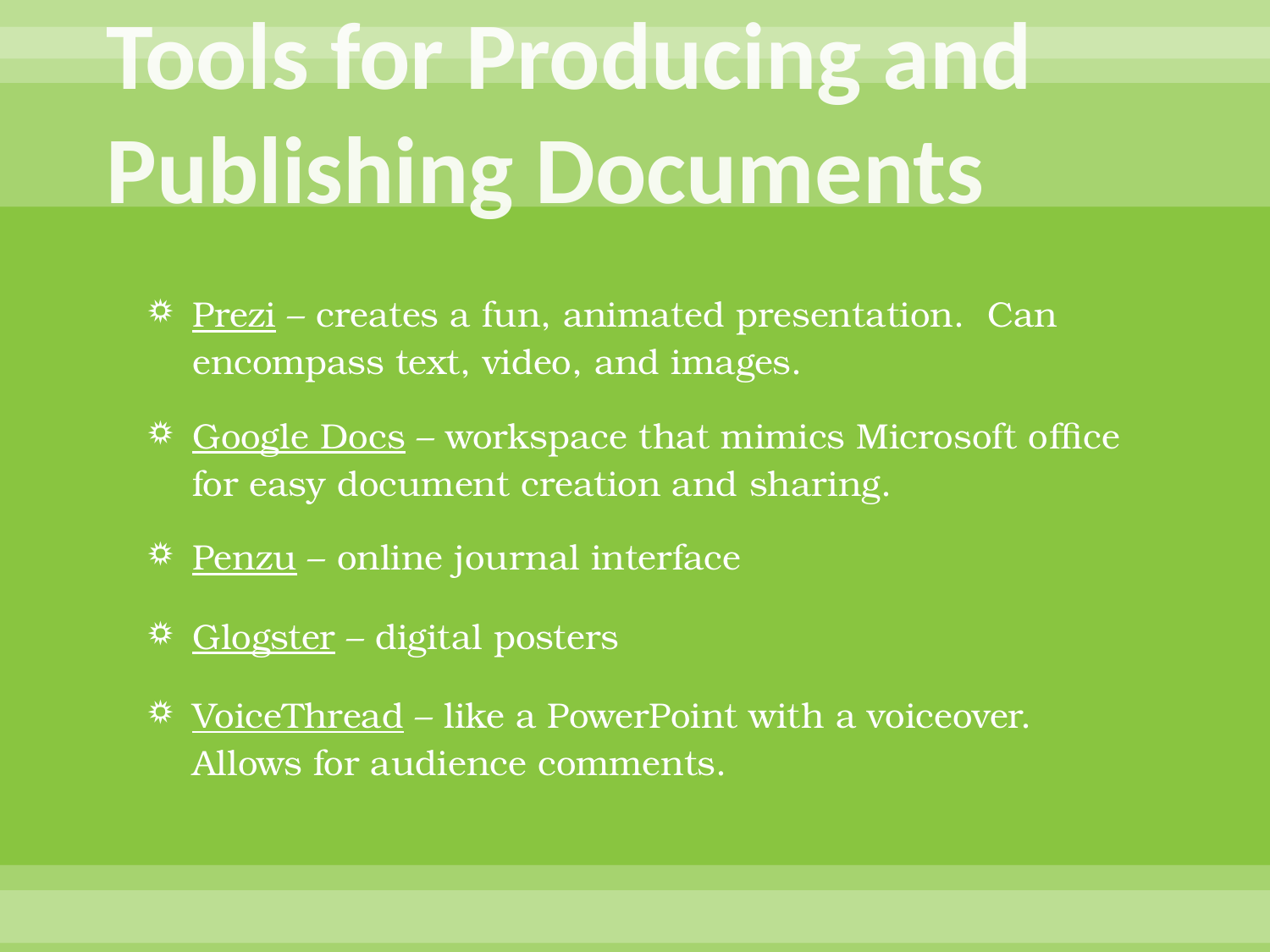

# Tools for Producing and Publishing Documents
Prezi – creates a fun, animated presentation.  Can encompass text, video, and images.
Google Docs – workspace that mimics Microsoft office for easy document creation and sharing.
Penzu – online journal interface
Glogster – digital posters
VoiceThread – like a PowerPoint with a voiceover.  Allows for audience comments.